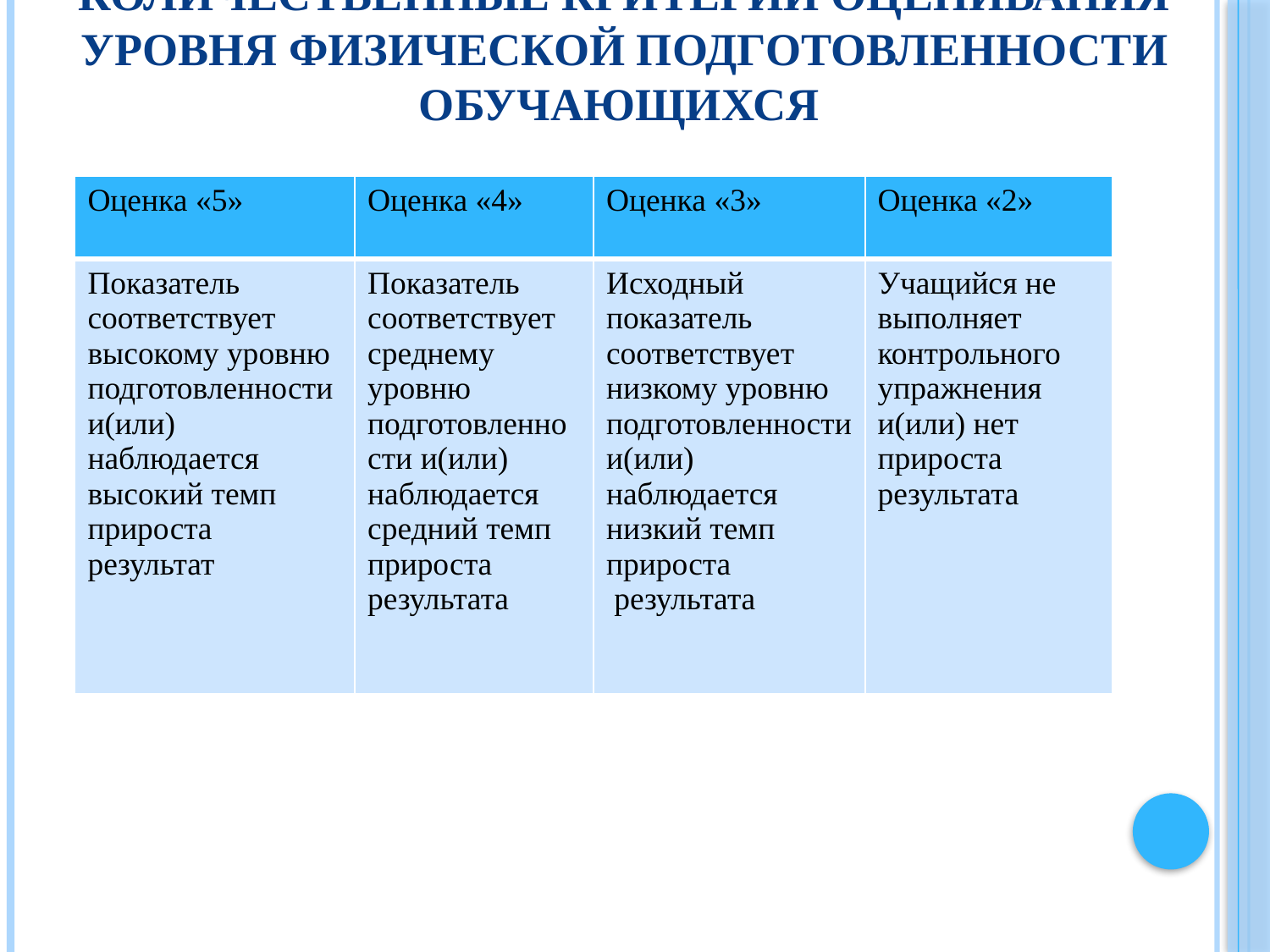

# Количественные критерии оценивания уровня физической подготовленности обучающихся
| Оценка «5» | Оценка «4» | Оценка «3» | Оценка «2» |
| --- | --- | --- | --- |
| Показатель соответствует высокому уровню подготовленности и(или) наблюдается высокий темп прироста результат | Показатель соответствует среднему уровню подготовленности и(или) наблюдается средний темп прироста результата | Исходный показатель соответствует низкому уровню подготовленности и(или) наблюдается низкий темп прироста результата | Учащийся не выполняет контрольного упражнения и(или) нет прироста результата |